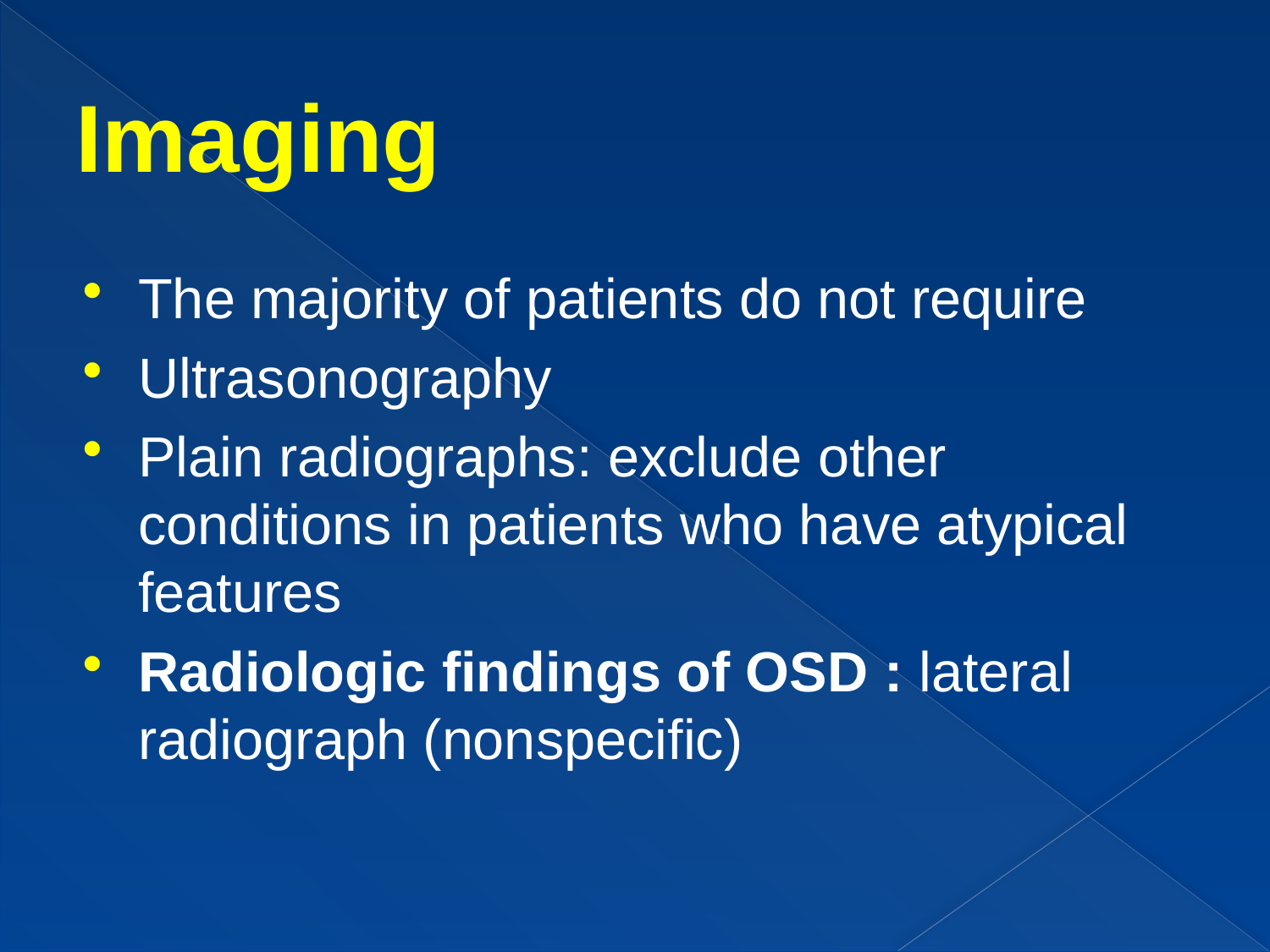

# Imaging
The majority of patients do not require
Ultrasonography
Plain radiographs: exclude other conditions in patients who have atypical features
Radiologic findings of OSD : lateral radiograph (nonspecific)